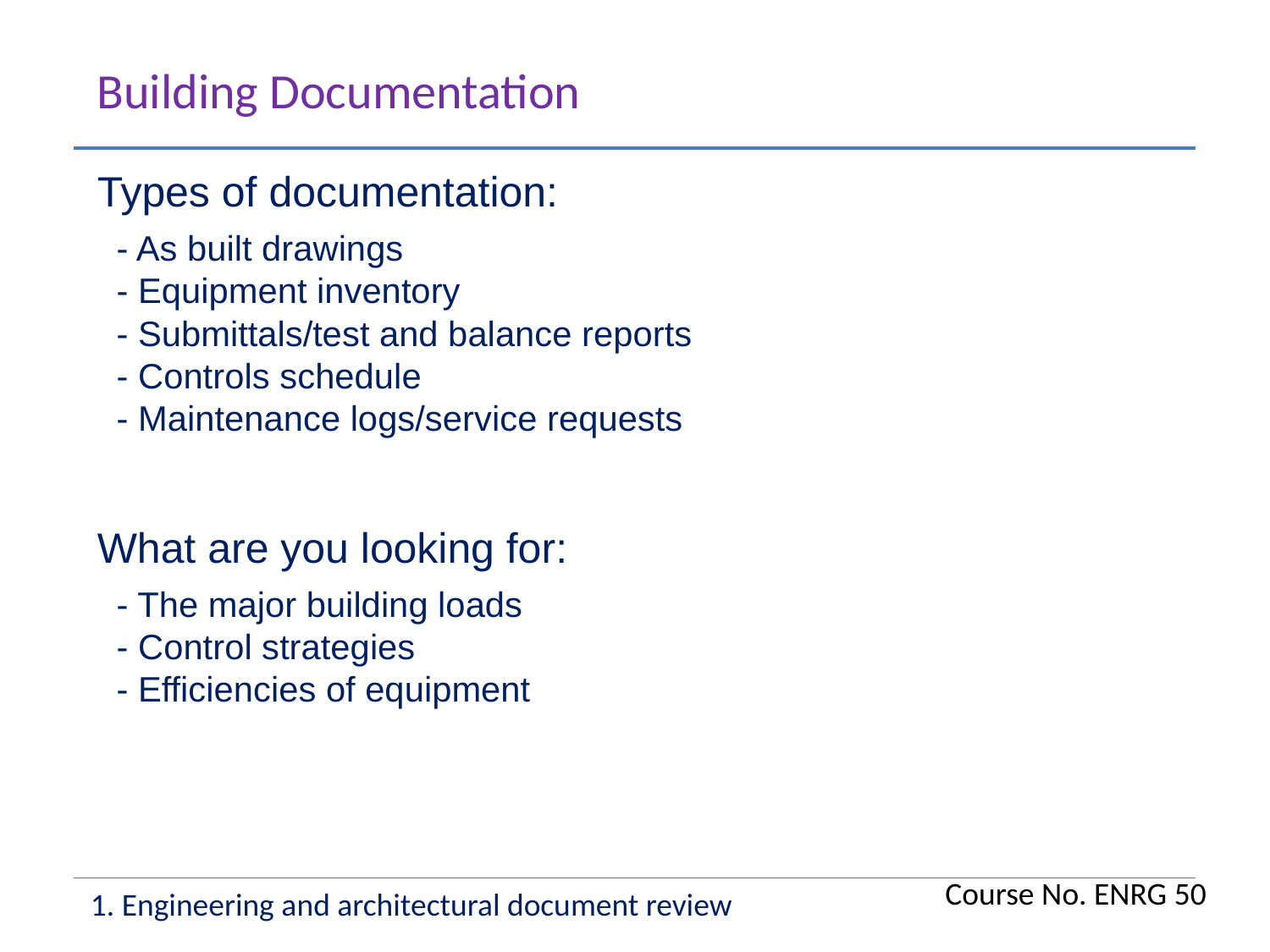

Building Documentation
Types of documentation:
  - As built drawings
  - Equipment inventory
  - Submittals/test and balance reports
  - Controls schedule
  - Maintenance logs/service requests

What are you looking for:
  - The major building loads
  - Control strategies
  - Efficiencies of equipment
Course No. ENRG 50
1. Engineering and architectural document review